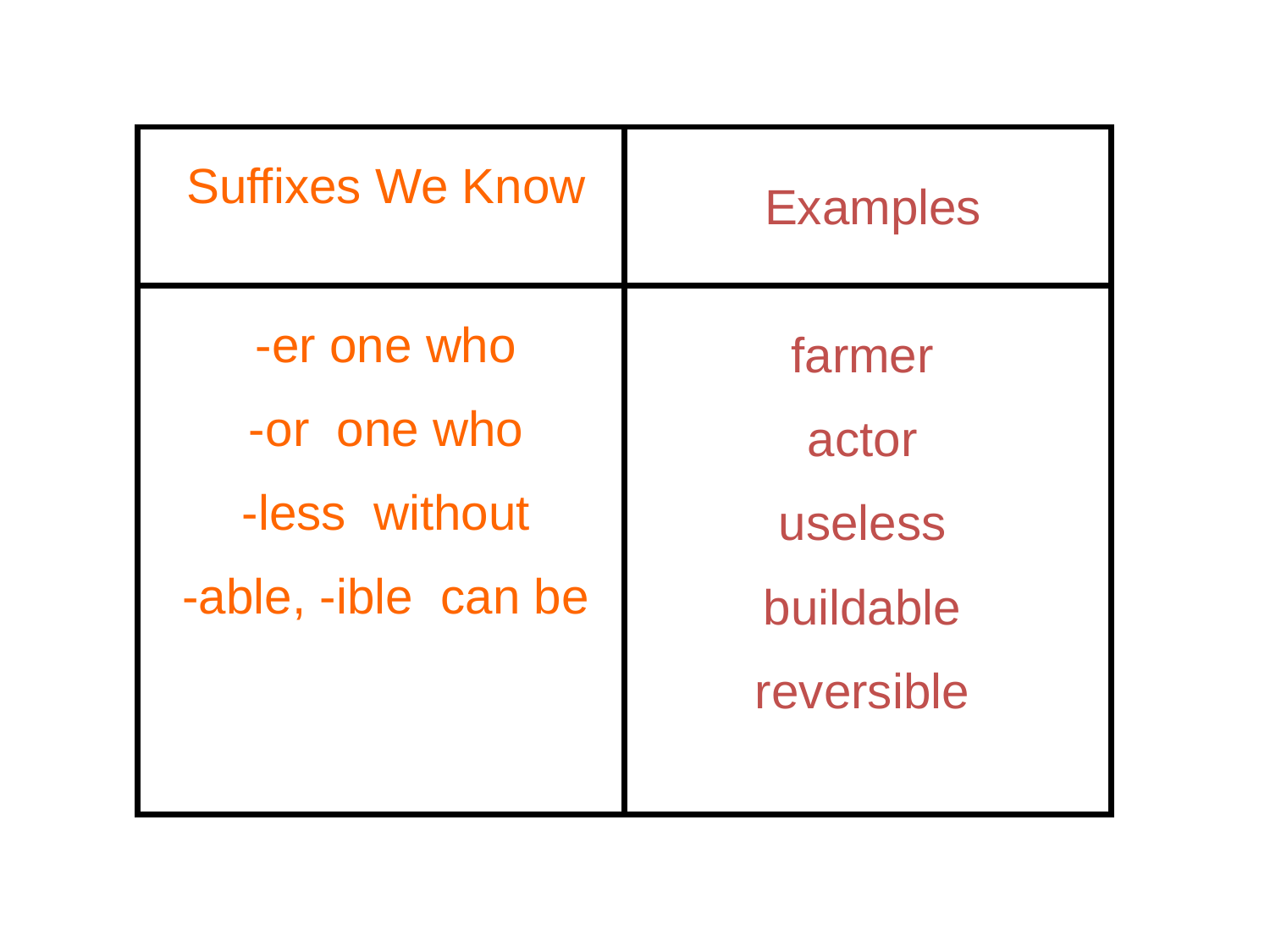

Suffixes We Know
Examples

-er one who
-or  one who
-less  without
-able, -ible  can be

farmer
actor
useless
buildable
reversible